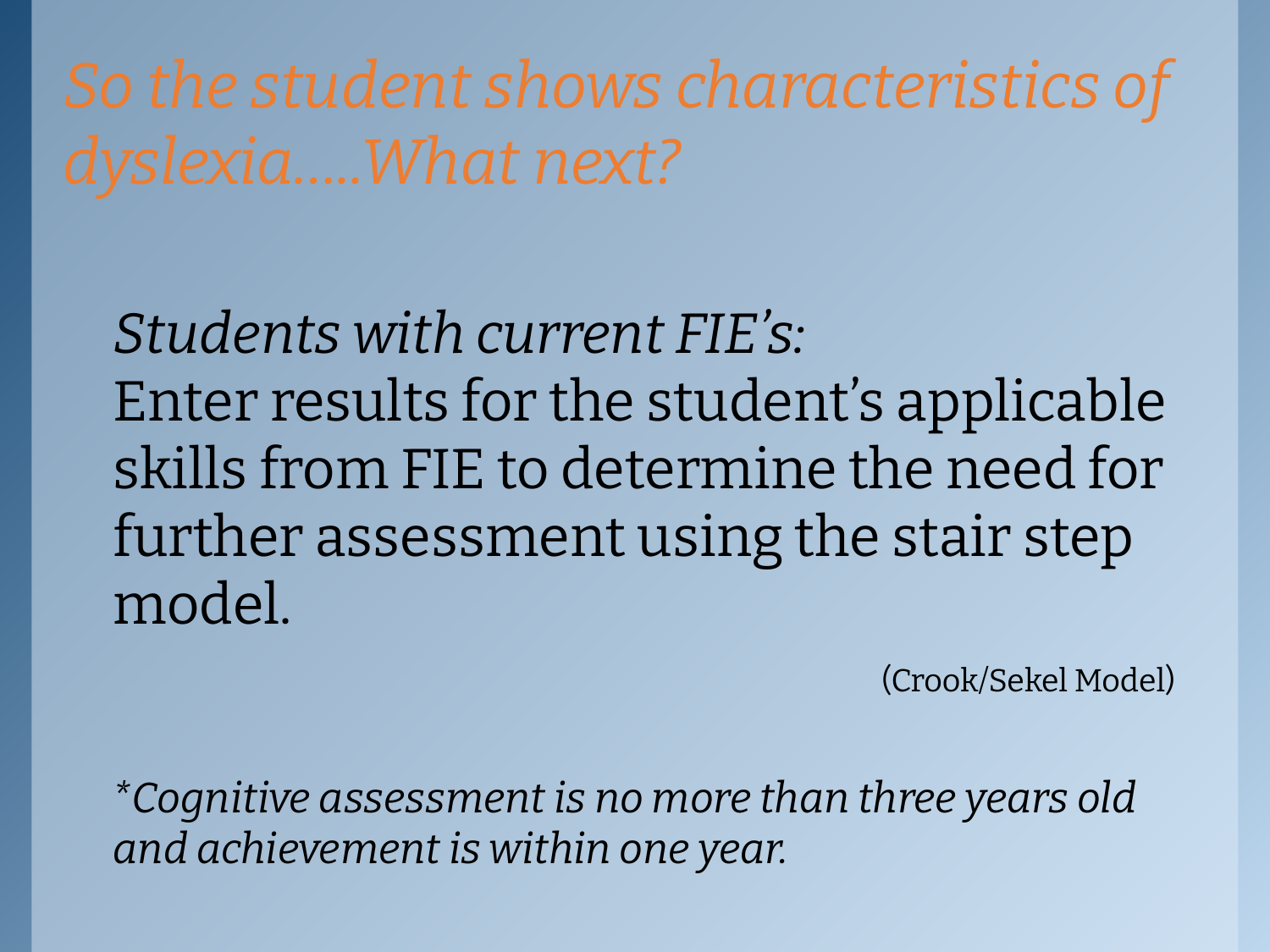

So the student shows characteristics of dyslexia…..What next?
Students with current FIE’s:
Enter results for the student’s applicable skills from FIE to determine the need for further assessment using the stair step model.
				  		 (Crook/Sekel Model)

*Cognitive assessment is no more than three years old and achievement is within one year.